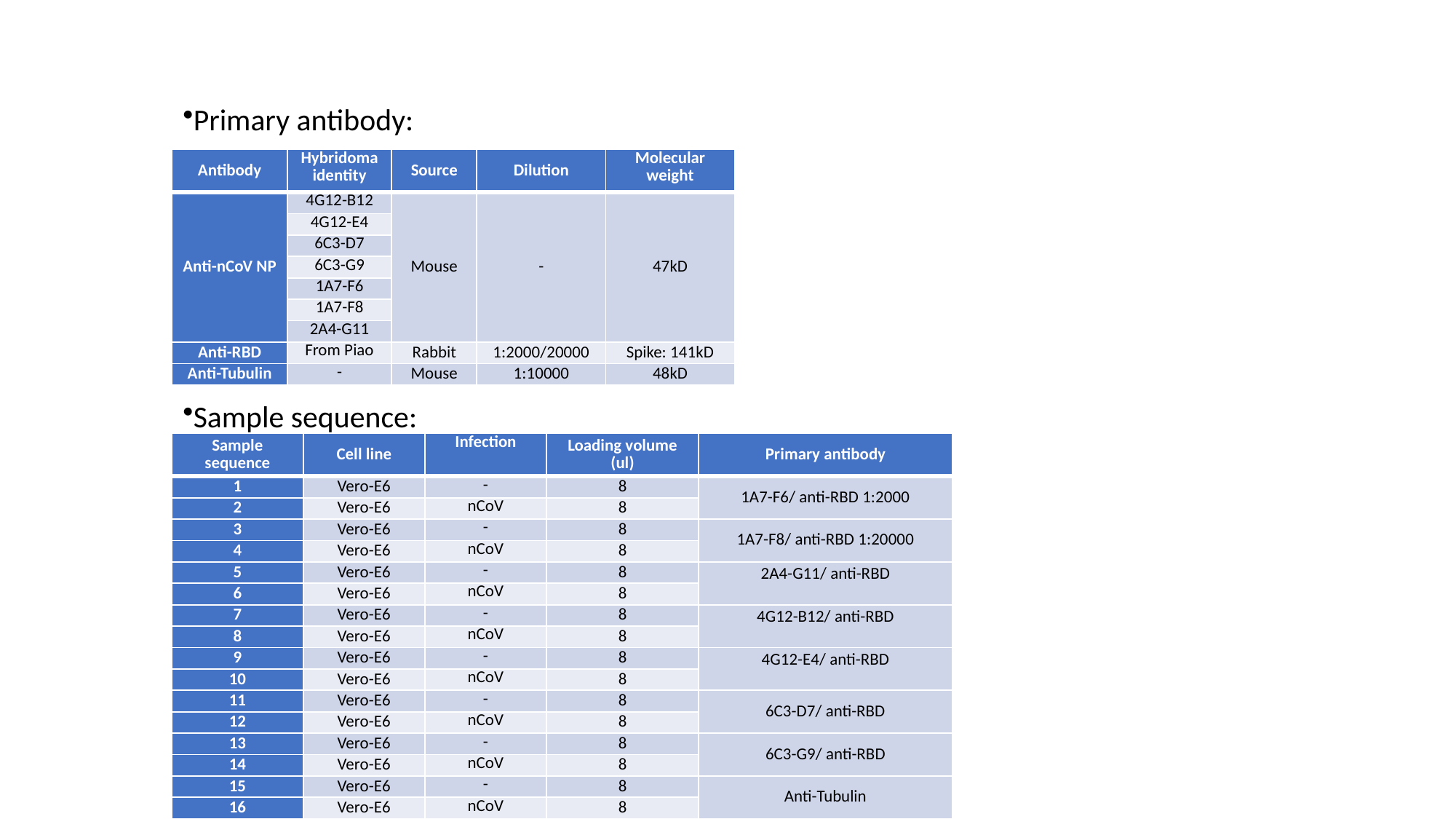

Primary antibody:

| Antibody | Hybridoma identity | Source | Dilution | Molecular weight |
| --- | --- | --- | --- | --- |
| Anti-nCoV NP | 4G12-B12 | Mouse | - | 47kD |
|  | 4G12-E4 |  |  |  |
|  | 6C3-D7 |  |  |  |
|  | 6C3-G9 |  |  |  |
|  | 1A7-F6 |  |  |  |
|  | 1A7-F8 |  |  |  |
|  | 2A4-G11 |  |  |  |
| Anti-RBD | From Piao | Rabbit | 1:2000/20000 | Spike: 141kD |
| Anti-Tubulin | - | Mouse | 1:10000 | 48kD |
Sample sequence:

| Sample sequence | Cell line | Infection | Loading volume (ul) | Primary antibody |
| --- | --- | --- | --- | --- |
| 1 | Vero-E6 | - | 8 | 1A7-F6/ anti-RBD 1:2000 |
| 2 | Vero-E6 | nCoV | 8 |  |
| 3 | Vero-E6 | - | 8 | 1A7-F8/ anti-RBD 1:20000 |
| 4 | Vero-E6 | nCoV | 8 |  |
| 5 | Vero-E6 | - | 8 | 2A4-G11/ anti-RBD |
| 6 | Vero-E6 | nCoV | 8 |  |
| 7 | Vero-E6 | - | 8 | 4G12-B12/ anti-RBD |
| 8 | Vero-E6 | nCoV | 8 |  |
| 9 | Vero-E6 | - | 8 | 4G12-E4/ anti-RBD |
| 10 | Vero-E6 | nCoV | 8 |  |
| 11 | Vero-E6 | - | 8 | 6C3-D7/ anti-RBD |
| 12 | Vero-E6 | nCoV | 8 |  |
| 13 | Vero-E6 | - | 8 | 6C3-G9/ anti-RBD |
| 14 | Vero-E6 | nCoV | 8 |  |
| 15 | Vero-E6 | - | 8 | Anti-Tubulin |
| 16 | Vero-E6 | nCoV | 8 |  |